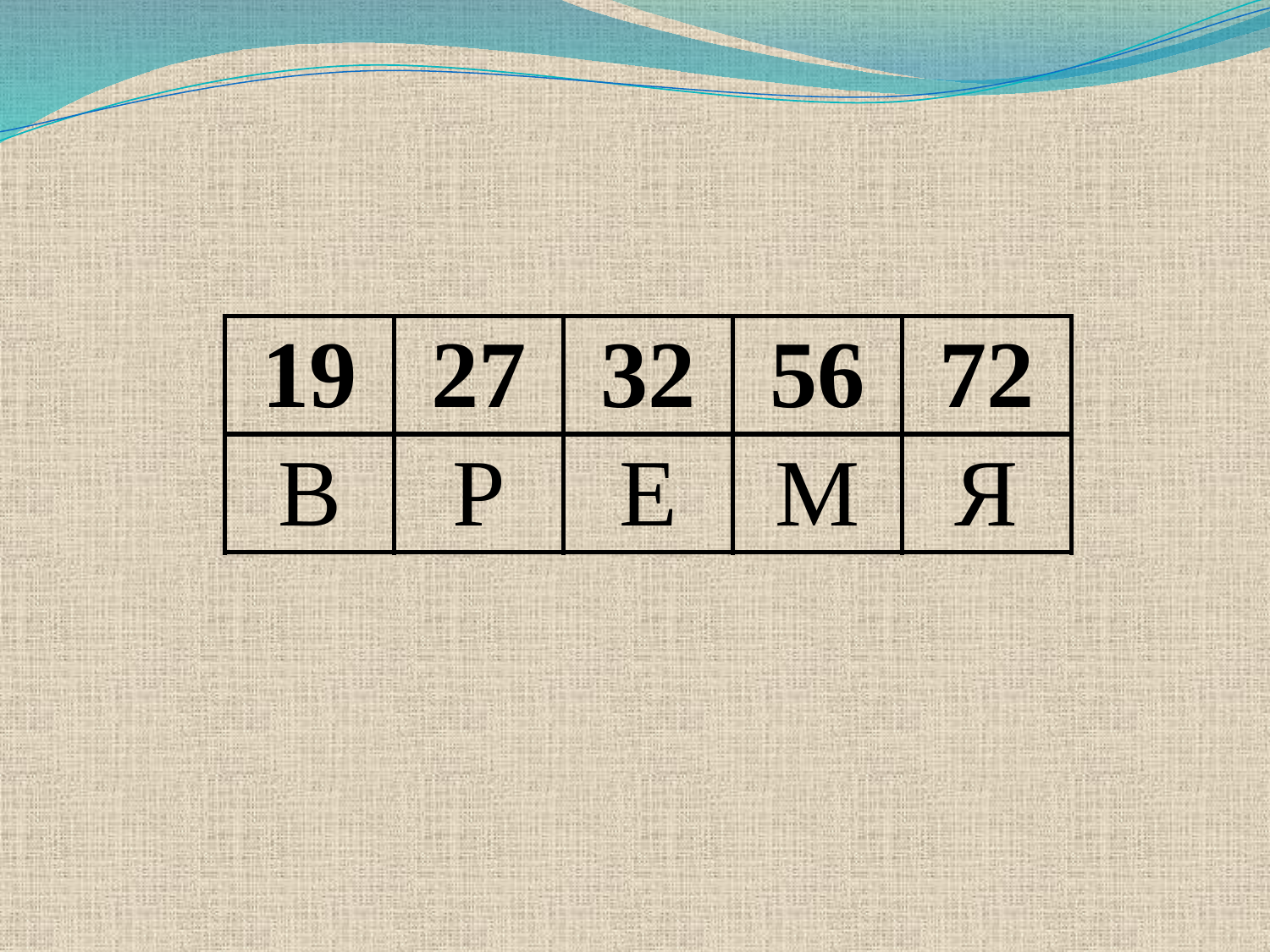

| 19 | 27 | 32 | 56 | 72 |
| --- | --- | --- | --- | --- |
| В | Р | Е | М | Я |